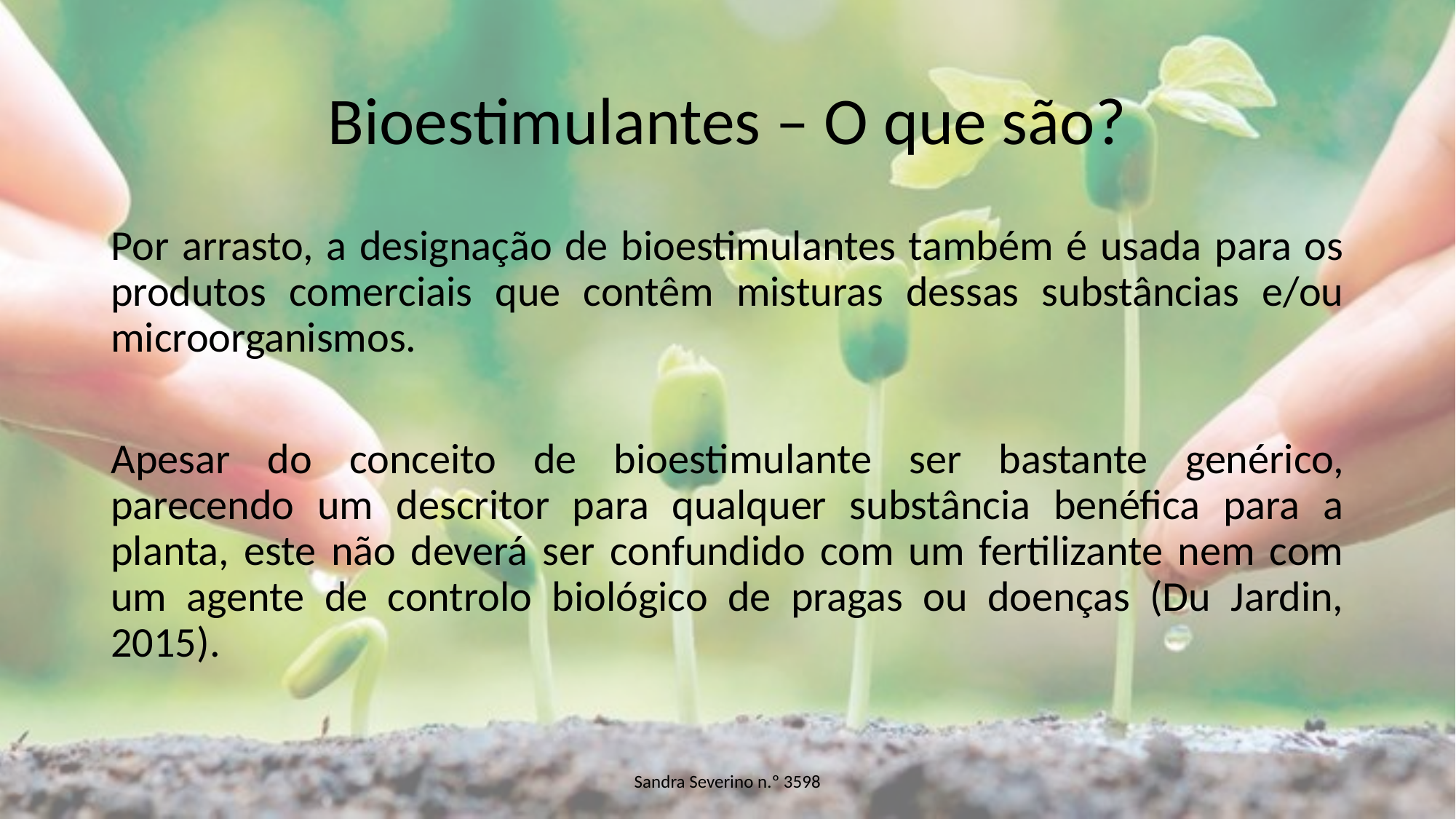

# Bioestimulantes – O que são?
Por arrasto, a designação de bioestimulantes também é usada para os produtos comerciais que contêm misturas dessas substâncias e/ou microorganismos.

Apesar do conceito de bioestimulante ser bastante genérico, parecendo um descritor para qualquer substância benéfica para a planta, este não deverá ser confundido com um fertilizante nem com um agente de controlo biológico de pragas ou doenças (Du Jardin, 2015).

Sandra Severino n.º 3598